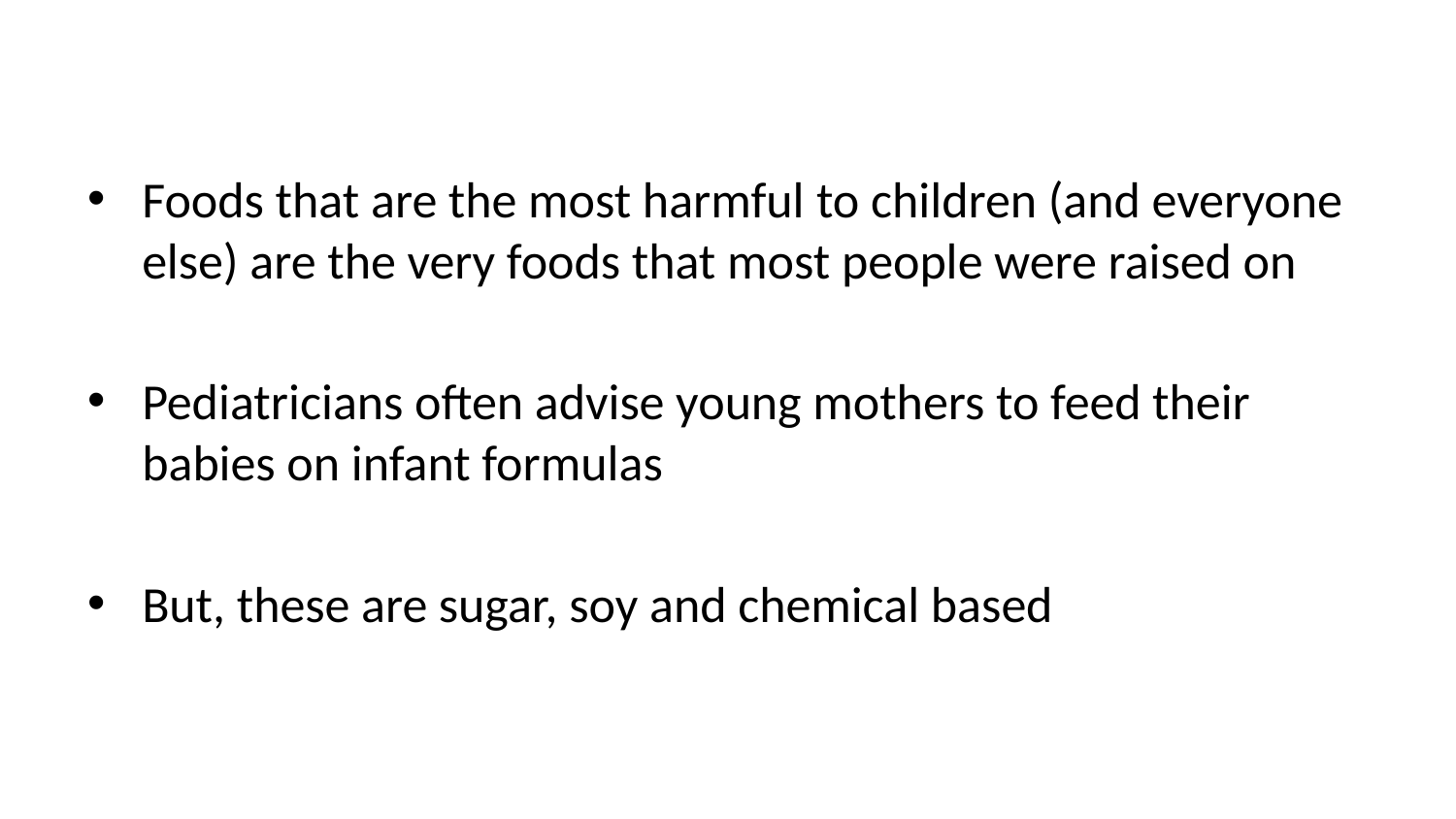

Foods that are the most harmful to children (and everyone else) are the very foods that most people were raised on

Pediatricians often advise young mothers to feed their babies on infant formulas

But, these are sugar, soy and chemical based